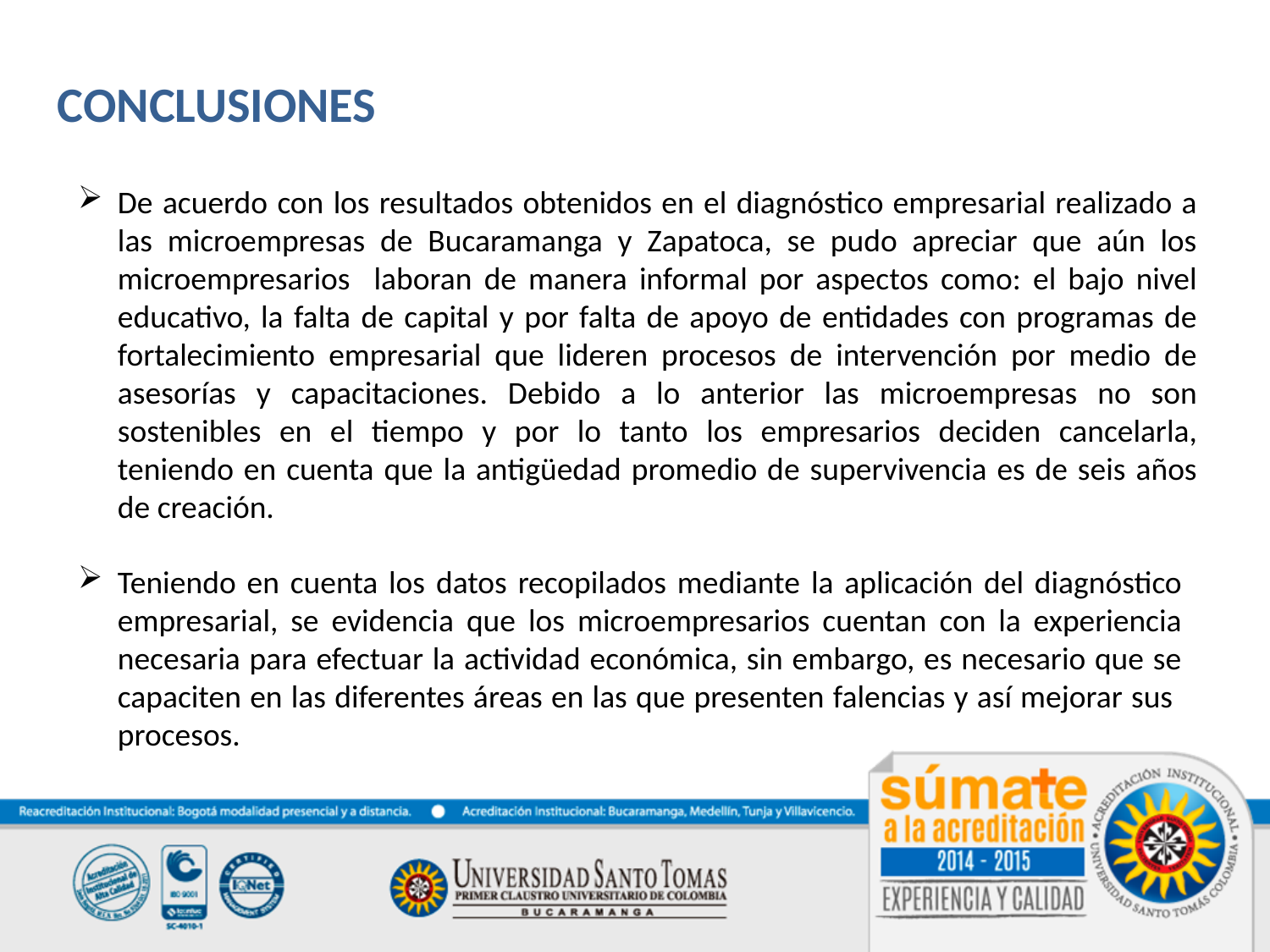

CONCLUSIONES
De acuerdo con los resultados obtenidos en el diagnóstico empresarial realizado a las microempresas de Bucaramanga y Zapatoca, se pudo apreciar que aún los microempresarios  laboran de manera informal por aspectos como: el bajo nivel educativo, la falta de capital y por falta de apoyo de entidades con programas de fortalecimiento empresarial que lideren procesos de intervención por medio de asesorías y capacitaciones. Debido a lo anterior las microempresas no son sostenibles en el tiempo y por lo tanto los empresarios deciden cancelarla, teniendo en cuenta que la antigüedad promedio de supervivencia es de seis años de creación.

Teniendo en cuenta los datos recopilados mediante la aplicación del diagnóstico empresarial, se evidencia que los microempresarios cuentan con la experiencia necesaria para efectuar la actividad económica, sin embargo, es necesario que se capaciten en las diferentes áreas en las que presenten falencias y así mejorar sus  procesos.